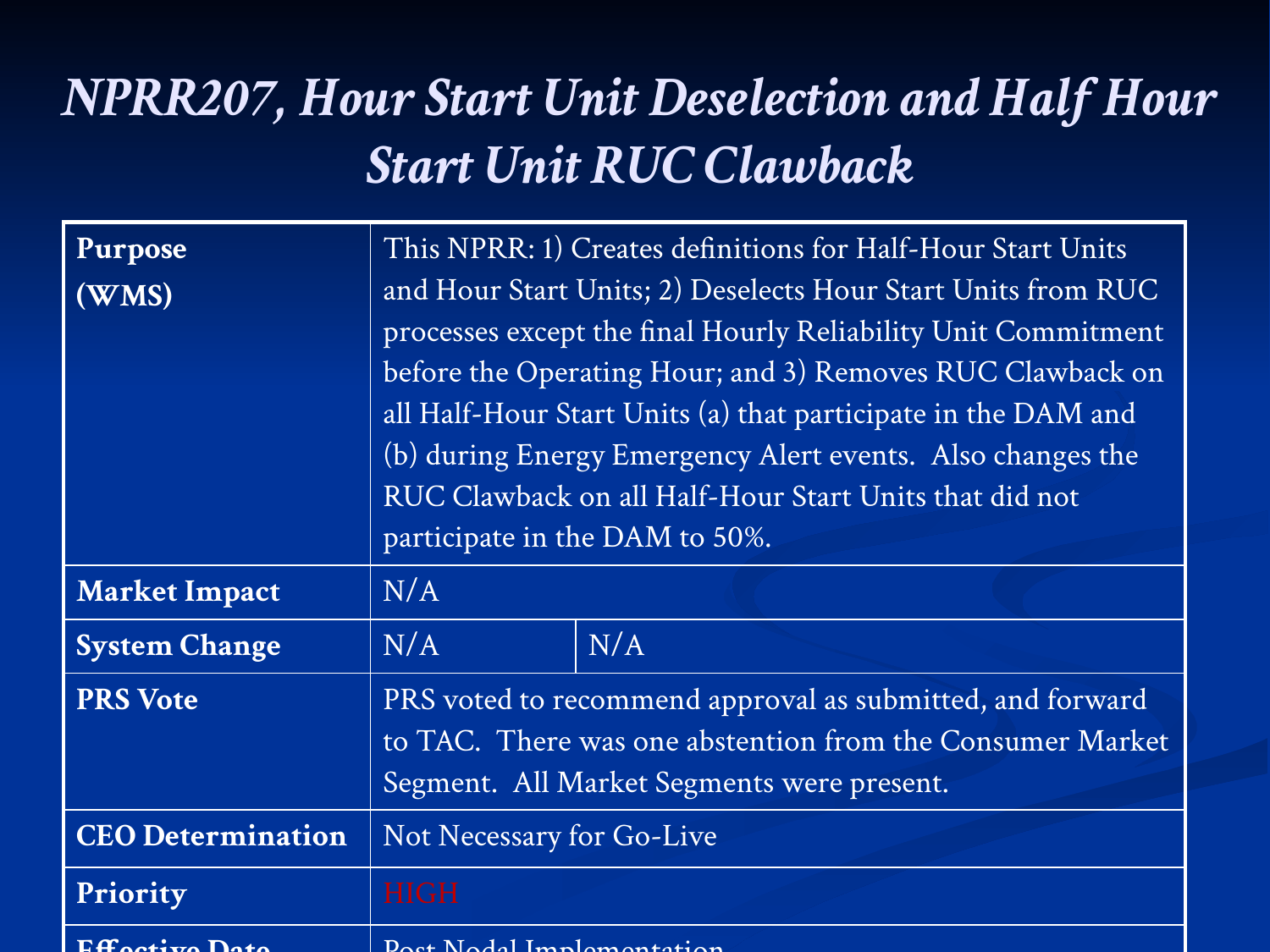

# NPRR207, Hour Start Unit Deselection and Half Hour Start Unit RUC Clawback
| Purpose (WMS) | This NPRR: 1) Creates definitions for Half-Hour Start Units and Hour Start Units; 2) Deselects Hour Start Units from RUC processes except the final Hourly Reliability Unit Commitment before the Operating Hour; and 3) Removes RUC Clawback on all Half-Hour Start Units (a) that participate in the DAM and (b) during Energy Emergency Alert events.  Also changes the RUC Clawback on all Half-Hour Start Units that did not participate in the DAM to 50%. |  |
| --- | --- | --- |
| Market Impact | N/A |  |
| System Change | N/A | N/A |
| PRS Vote | PRS voted to recommend approval as submitted, and forward to TAC. There was one abstention from the Consumer Market Segment. All Market Segments were present. |  |
| CEO Determination | Not Necessary for Go-Live |  |
| Priority | HIGH |  |
| Effective Date | Post Nodal Implementation |  |